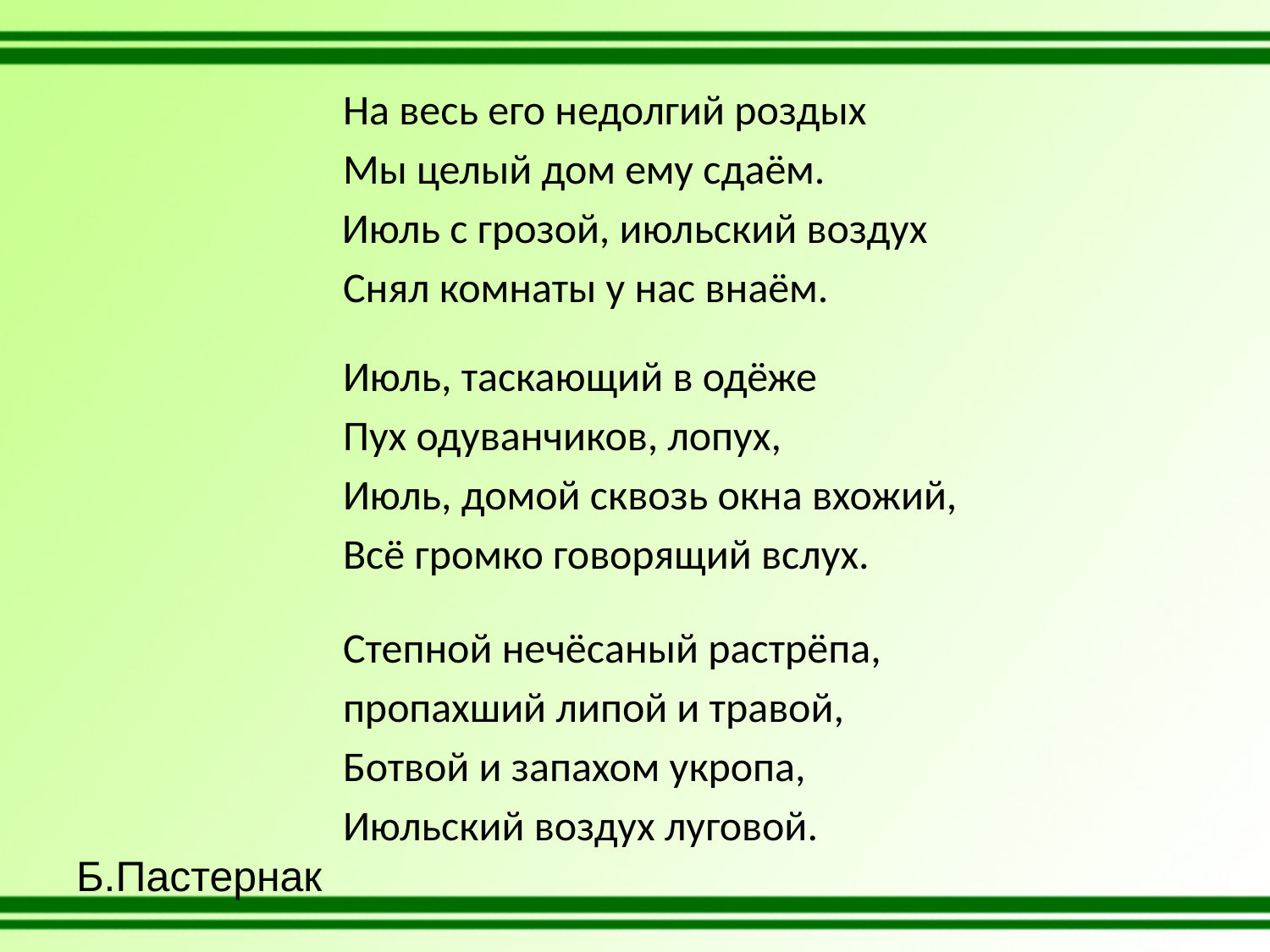

На весь его недолгий роздых
                            Мы целый дом ему сдаём.
Июль с грозой, июльский воздух
                            Снял комнаты у нас внаём.

                            Июль, таскающий в одёже
                            Пух одуванчиков, лопух,
                            Июль, домой сквозь окна вхожий,
                            Всё громко говорящий вслух.

                            Степной нечёсаный растрёпа,
                            пропахший липой и травой,
                            Ботвой и запахом укропа,
                            Июльский воздух луговой.               Б.Пастернак